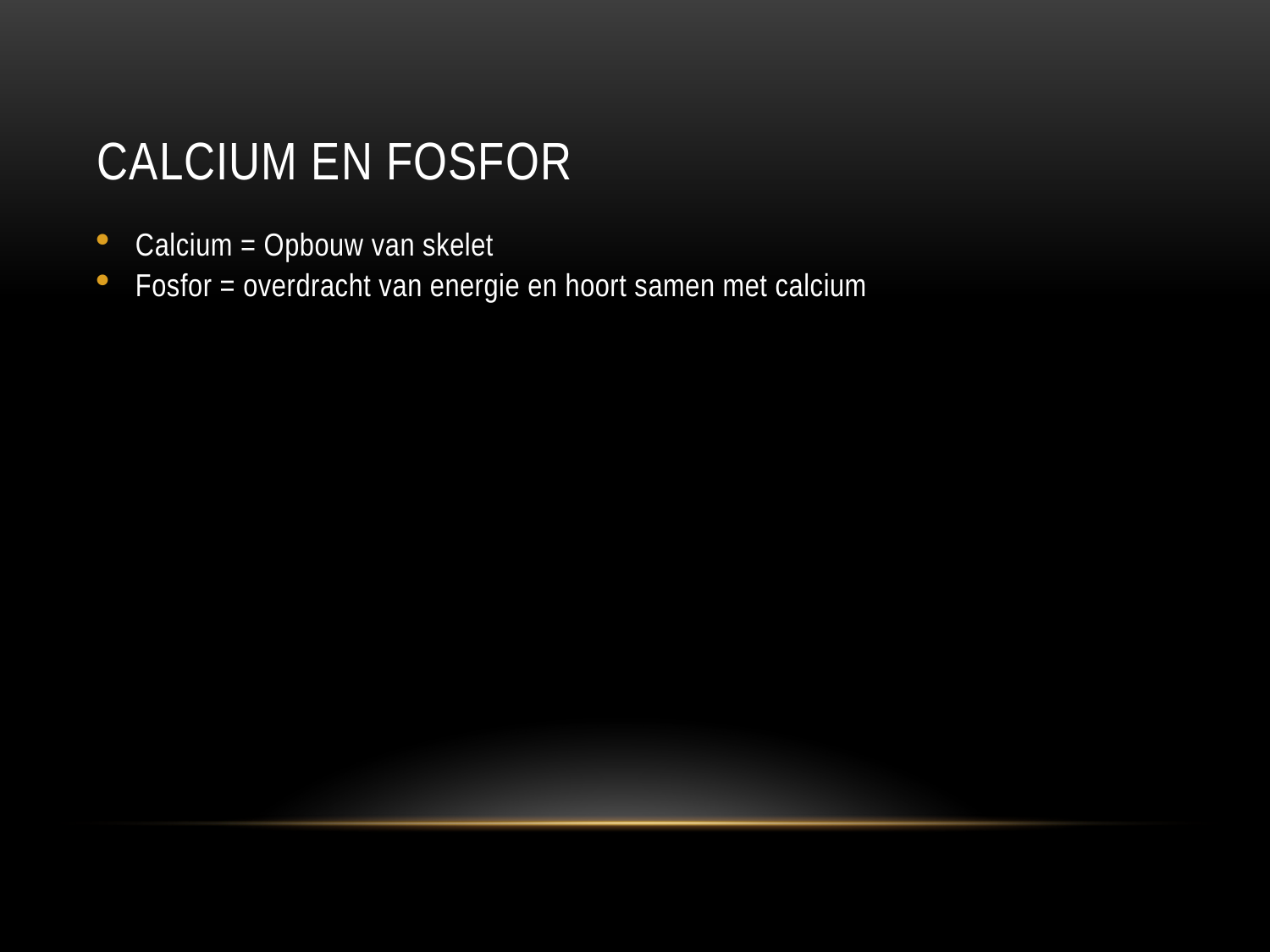

# Calcium en fosfor
Calcium = Opbouw van skelet
Fosfor = overdracht van energie en hoort samen met calcium